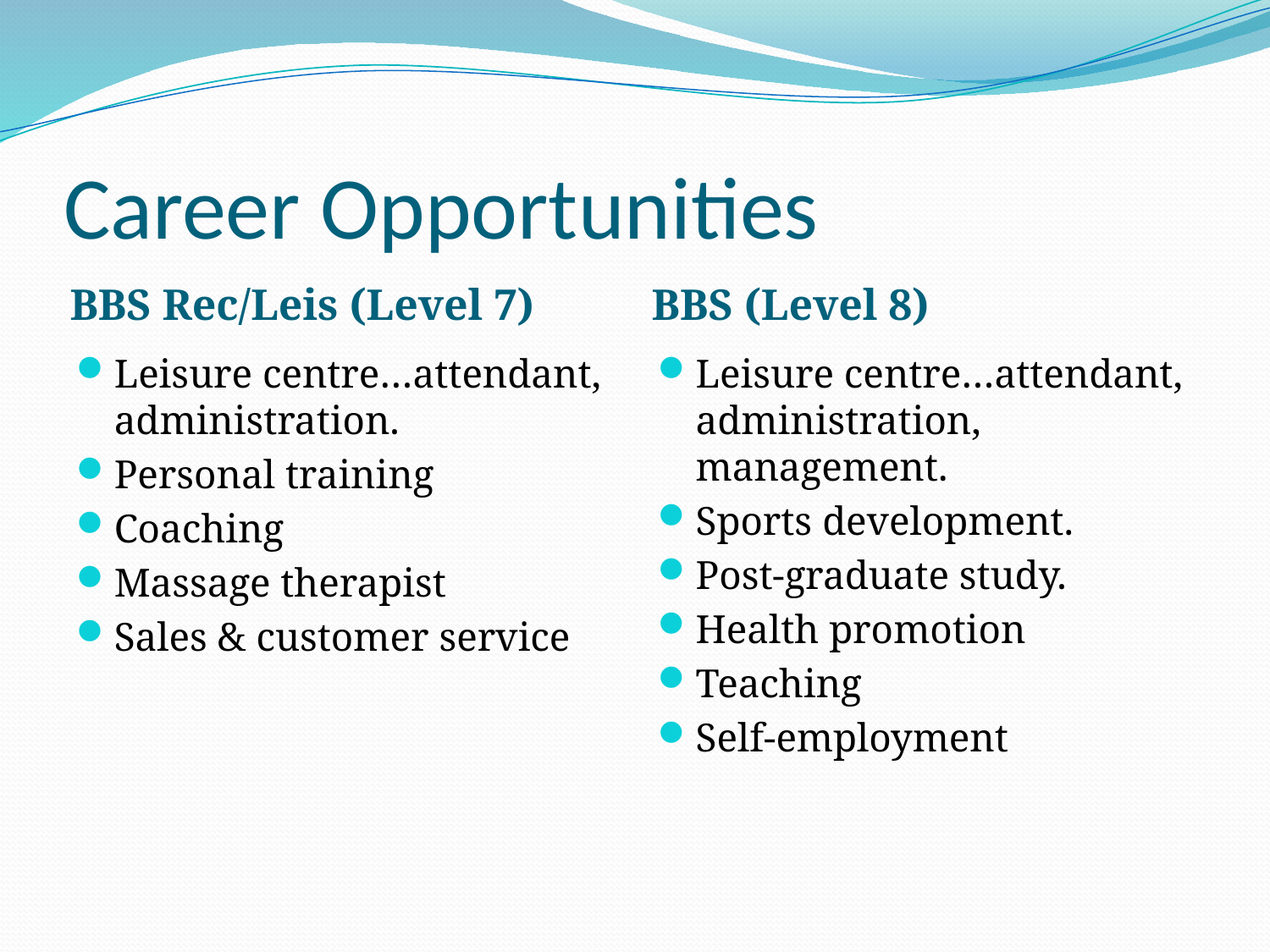

# Career Opportunities
BBS Rec/Leis (Level 7)
BBS (Level 8)
Leisure centre…attendant, administration.
Personal training
Coaching
Massage therapist
Sales & customer service

Leisure centre…attendant, administration, management.
Sports development.
Post-graduate study.
Health promotion
Teaching
Self-employment